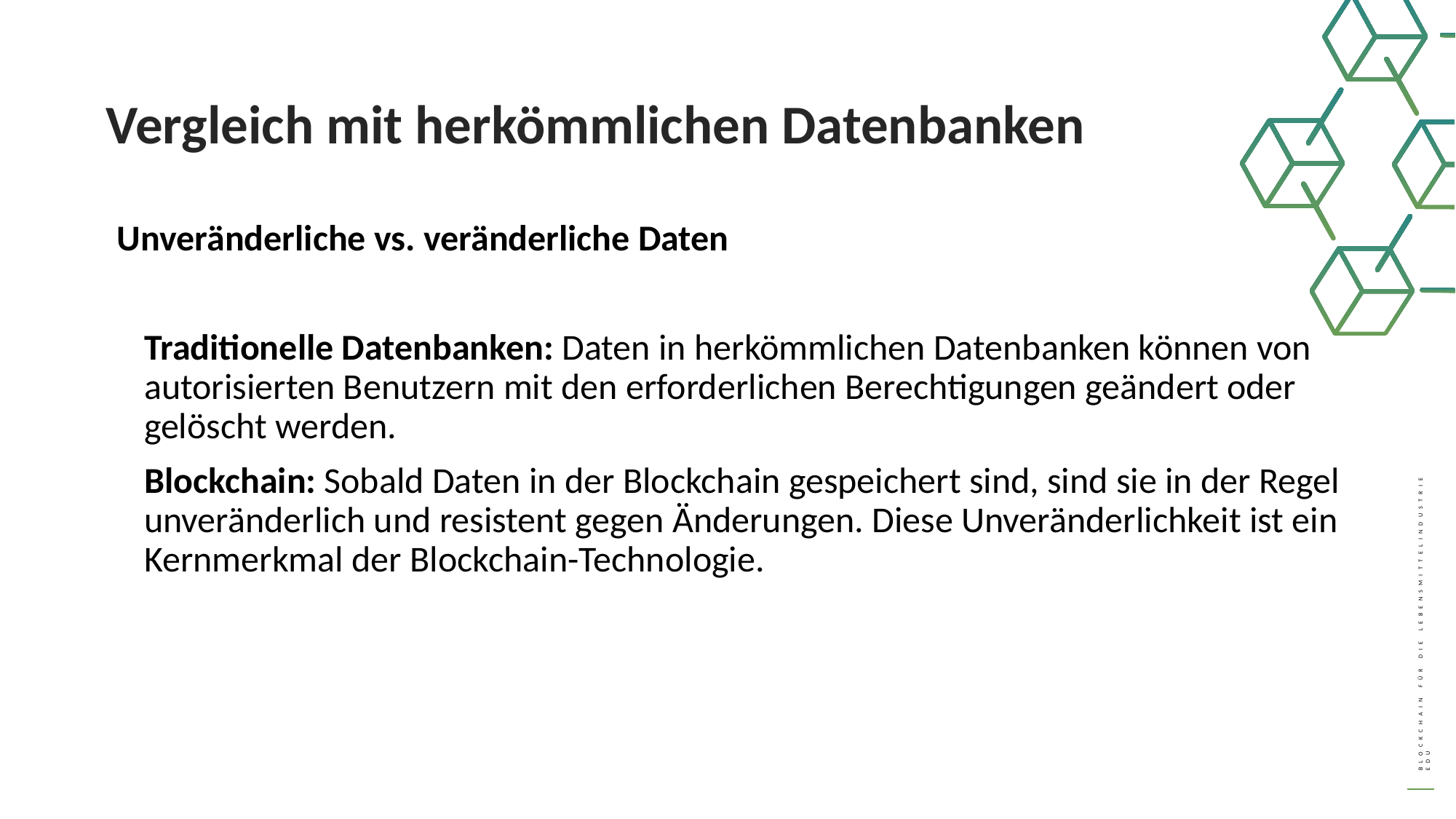

Vergleich mit herkömmlichen Datenbanken
Unveränderliche vs. veränderliche Daten

	Traditionelle Datenbanken: Daten in herkömmlichen Datenbanken können von autorisierten Benutzern mit den erforderlichen Berechtigungen geändert oder gelöscht werden.
	Blockchain: Sobald Daten in der Blockchain gespeichert sind, sind sie in der Regel unveränderlich und resistent gegen Änderungen. Diese Unveränderlichkeit ist ein Kernmerkmal der Blockchain-Technologie.